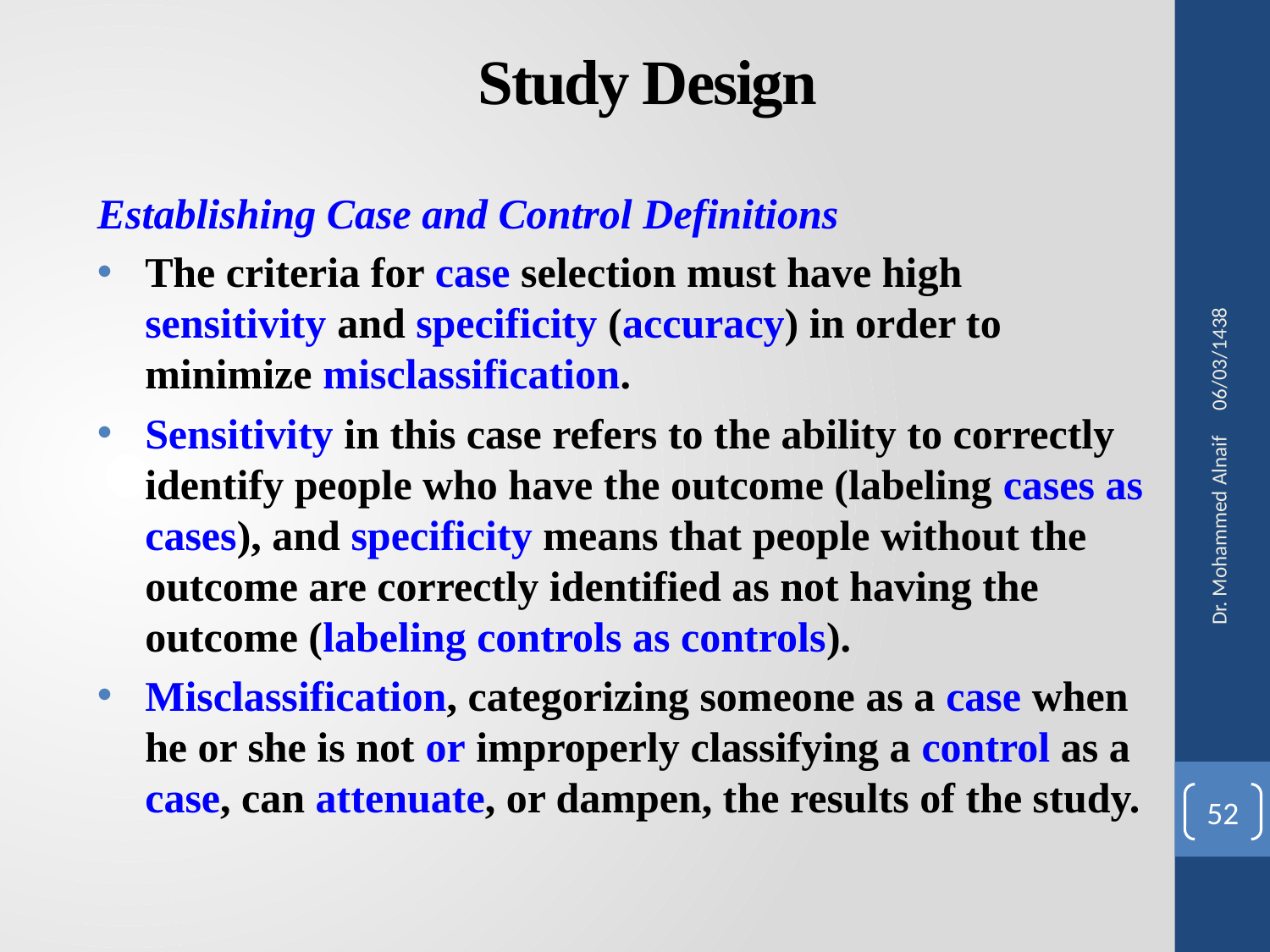

# Study Design
Establishing Case and Control Definitions
The criteria for case selection must have high sensitivity and specificity (accuracy) in order to minimize misclassification.
Sensitivity in this case refers to the ability to correctly identify people who have the outcome (labeling cases as cases), and specificity means that people without the outcome are correctly identified as not having the outcome (labeling controls as controls).
Misclassification, categorizing someone as a case when he or she is not or improperly classifying a control as a case, can attenuate, or dampen, the results of the study.
06/03/1438
Dr. Mohammed Alnaif
52